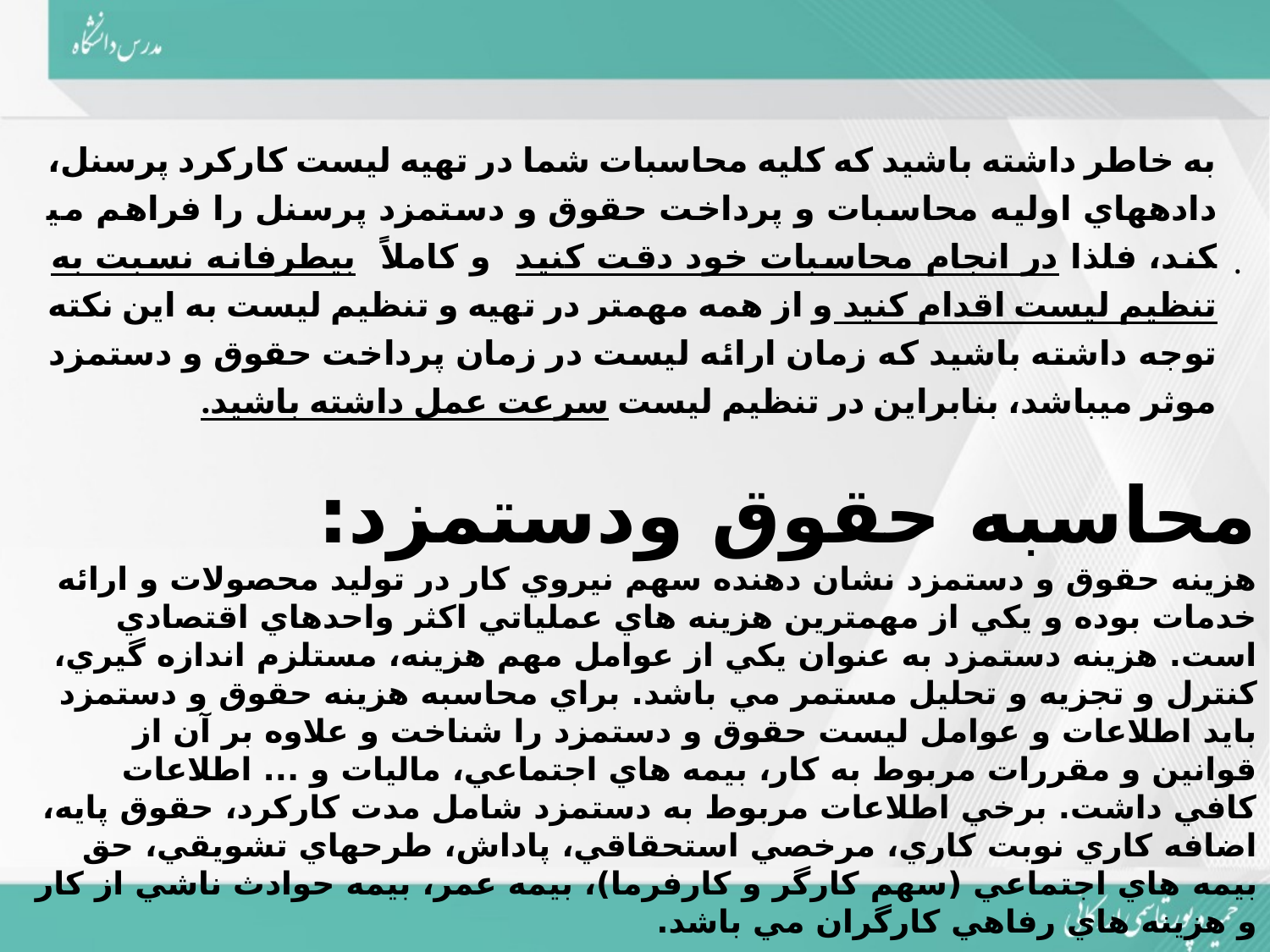

به خاطر داشته باشيد که کليه محاسبات شما در تهيه ليست کارکرد پرسنل، داده­هاي اوليه محاسبات و پرداخت حقوق و دستمزد پرسنل را فراهم مي­کند، فلذا در انجام محاسبات خود دقت کنيد  و کاملاً  بي­طرفانه نسبت به تنظيم ليست اقدام کنيد و از همه مهمتر در تهيه و تنظيم ليست به اين نکته توجه داشته باشيد که زمان ارائه ليست در زمان پرداخت حقوق و دستمزد موثر مي­باشد، بنابراين در تنظيم ليست سرعت عمل داشته باشيد.

محاسبه حقوق ودستمزد:
هزينه حقوق و دستمزد نشان دهنده سهم نيروي کار در توليد محصولات و ارائه خدمات بوده و يکي از مهمترين هزينه هاي عملياتي اکثر واحدهاي اقتصادي است. هزينه دستمزد به عنوان يکي از عوامل مهم هزينه، مستلزم اندازه گيري، کنترل و تجزيه و تحليل مستمر مي باشد. براي محاسبه هزينه حقوق و دستمزد بايد اطلاعات و عوامل ليست حقوق و دستمزد را شناخت و علاوه بر آن از قوانين و مقررات مربوط به کار، بيمه هاي اجتماعي، ماليات و ... اطلاعات کافي داشت. برخي اطلاعات مربوط به دستمزد شامل مدت کارکرد، حقوق پايه، اضافه کاري نوبت کاري، مرخصي استحقاقي، پاداش، طرحهاي تشويقي، حق بيمه‌ هاي اجتماعي (سهم کارگر و کارفرما)، بيمه عمر، بيمه حوادث ناشي از کار و هزينه هاي رفاهي کارگران مي باشد.
.